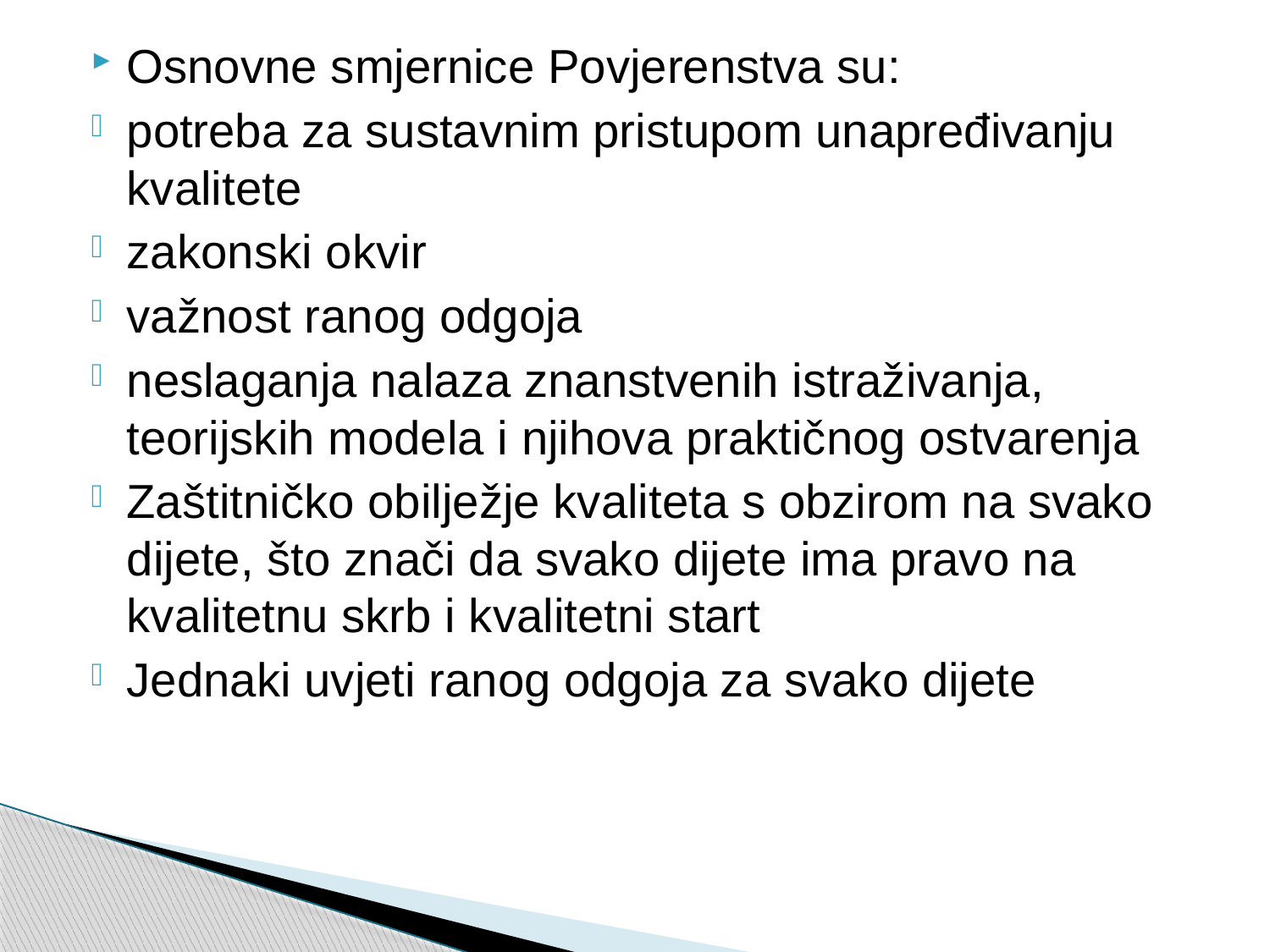

Osnovne smjernice Povjerenstva su:
potreba za sustavnim pristupom unapređivanju kvalitete
zakonski okvir
važnost ranog odgoja
neslaganja nalaza znanstvenih istraživanja, teorijskih modela i njihova praktičnog ostvarenja
Zaštitničko obilježje kvaliteta s obzirom na svako dijete, što znači da svako dijete ima pravo na kvalitetnu skrb i kvalitetni start
Jednaki uvjeti ranog odgoja za svako dijete